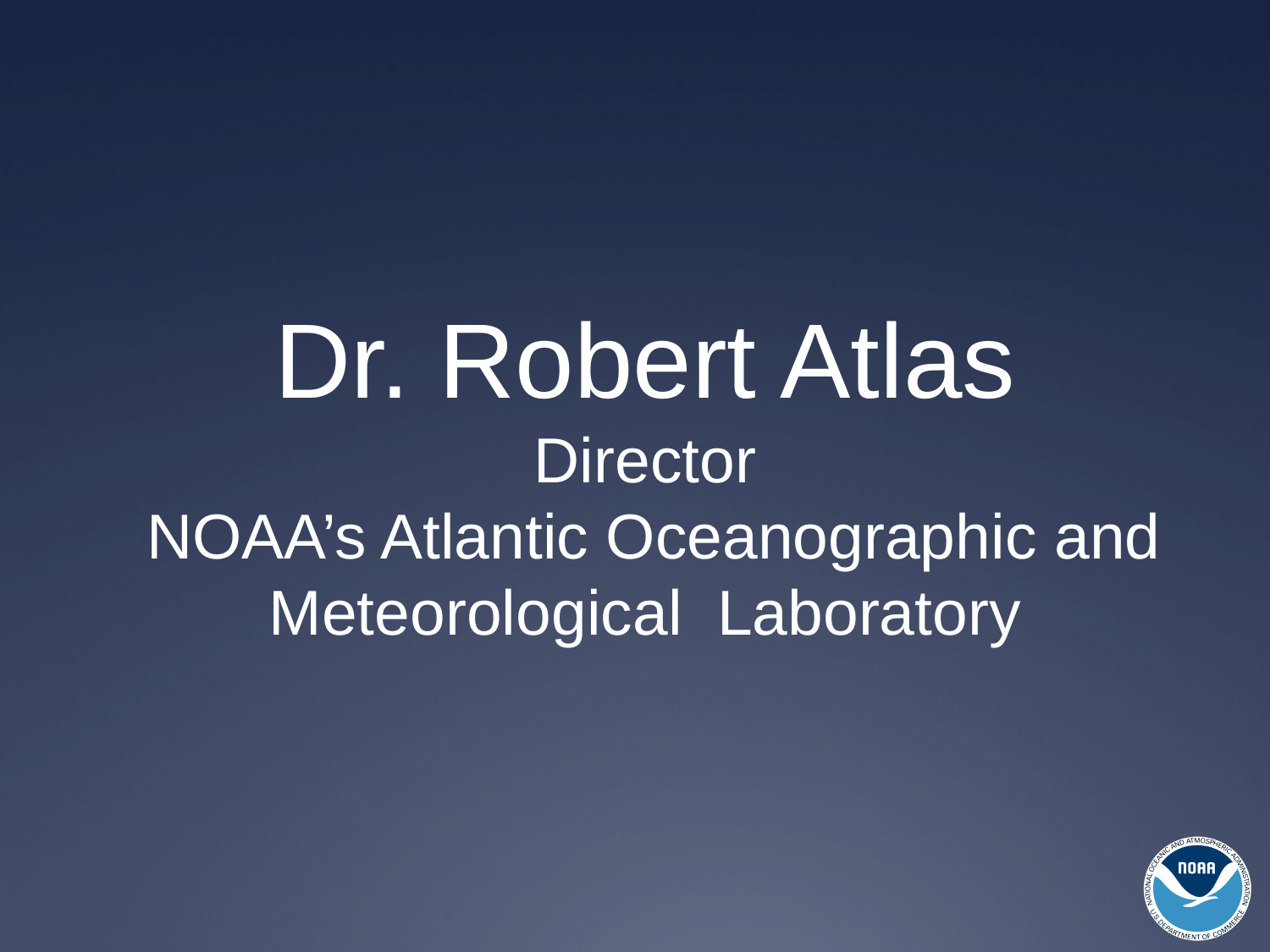

# Dr. Robert Atlas Director NOAA’s Atlantic Oceanographic and Meteorological  Laboratory